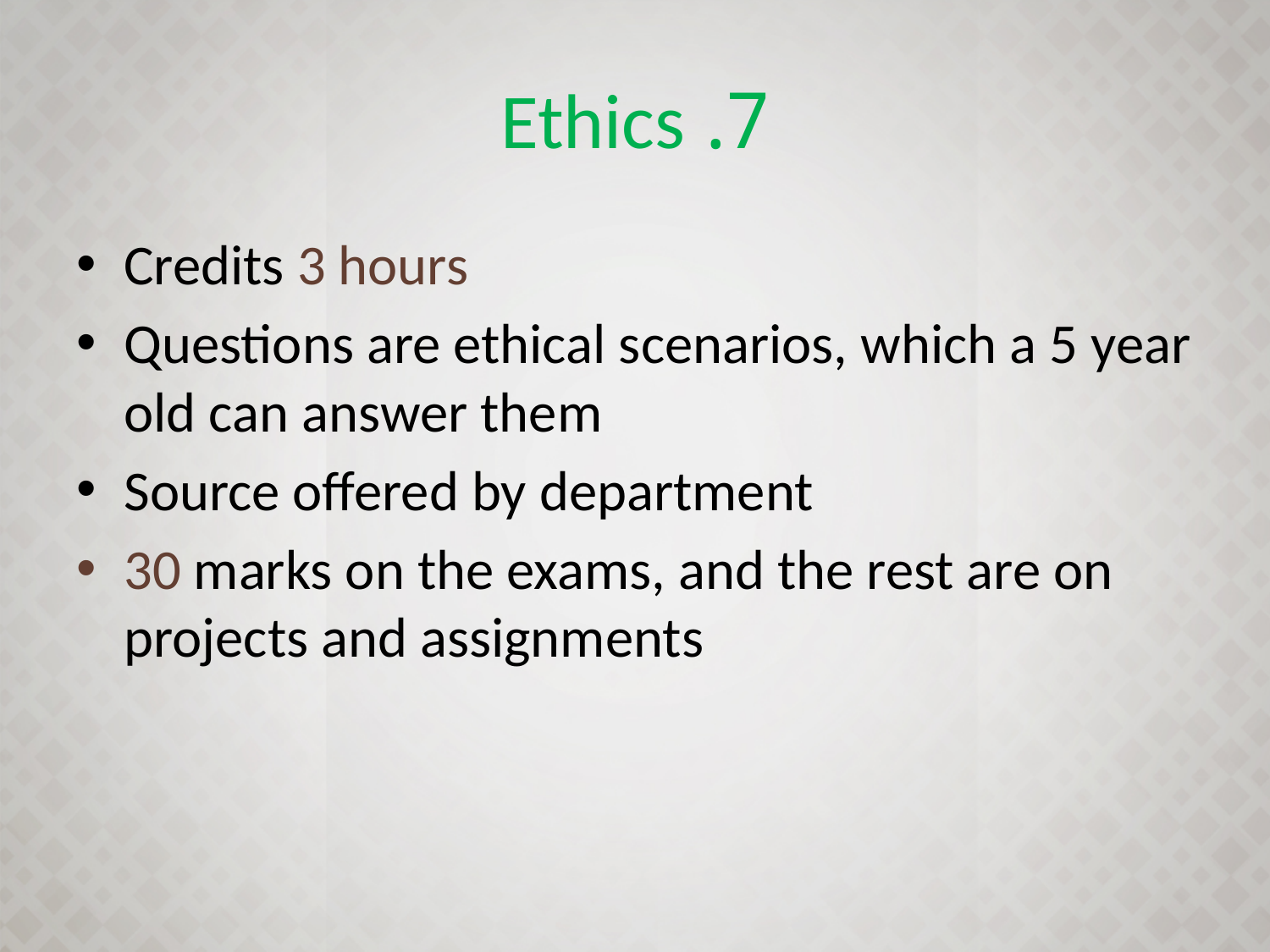

# 7. Ethics
Credits 3 hours
Questions are ethical scenarios, which a 5 year old can answer them
Source offered by department
30 marks on the exams, and the rest are on projects and assignments